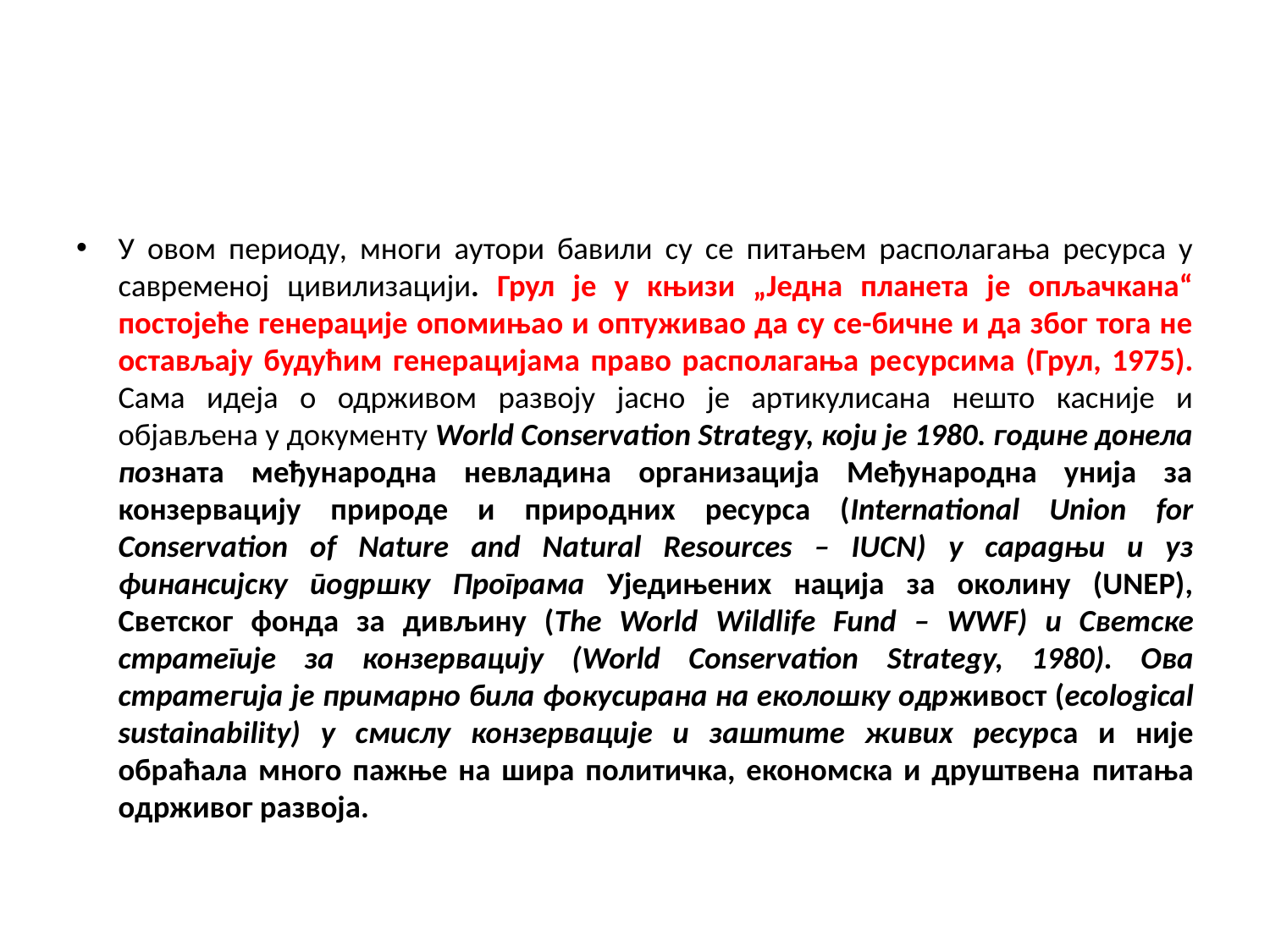

#
У овом периоду, многи аутори бавили су се питањем располагања ресурса у савременој цивилизацији. Грул је у књизи „Једна планета је опљачкана“ постојеће генерације опомињао и оптуживао да су се-бичне и да због тога не остављају будућим генерацијама право располагања ресурсима (Грул, 1975). Сама идеја о одрживом развоју јасно је артикулисана нешто касније и објављена у документу World Conservation Strategy, који је 1980. године донела позната међународна невладина организација Међународна унија за конзервацију природе и природних ресурса (International Union for Conservation of Nature and Natural Resources – IUCN) у сарадњи и уз финансијску подршку Програма Уједињених нација за околину (UNEP), Светског фонда за дивљину (The World Wildlife Fund – WWF) и Светске стратегије за конзервацију (World Conservation Strategy, 1980). Ова стратегија је примарно била фокусирана на еколошку одрживост (ecological sustainability) у смислу конзервације и заштите живих ресурса и није обраћала много пажње на шира политичка, економска и друштвена питања одрживог развоја.